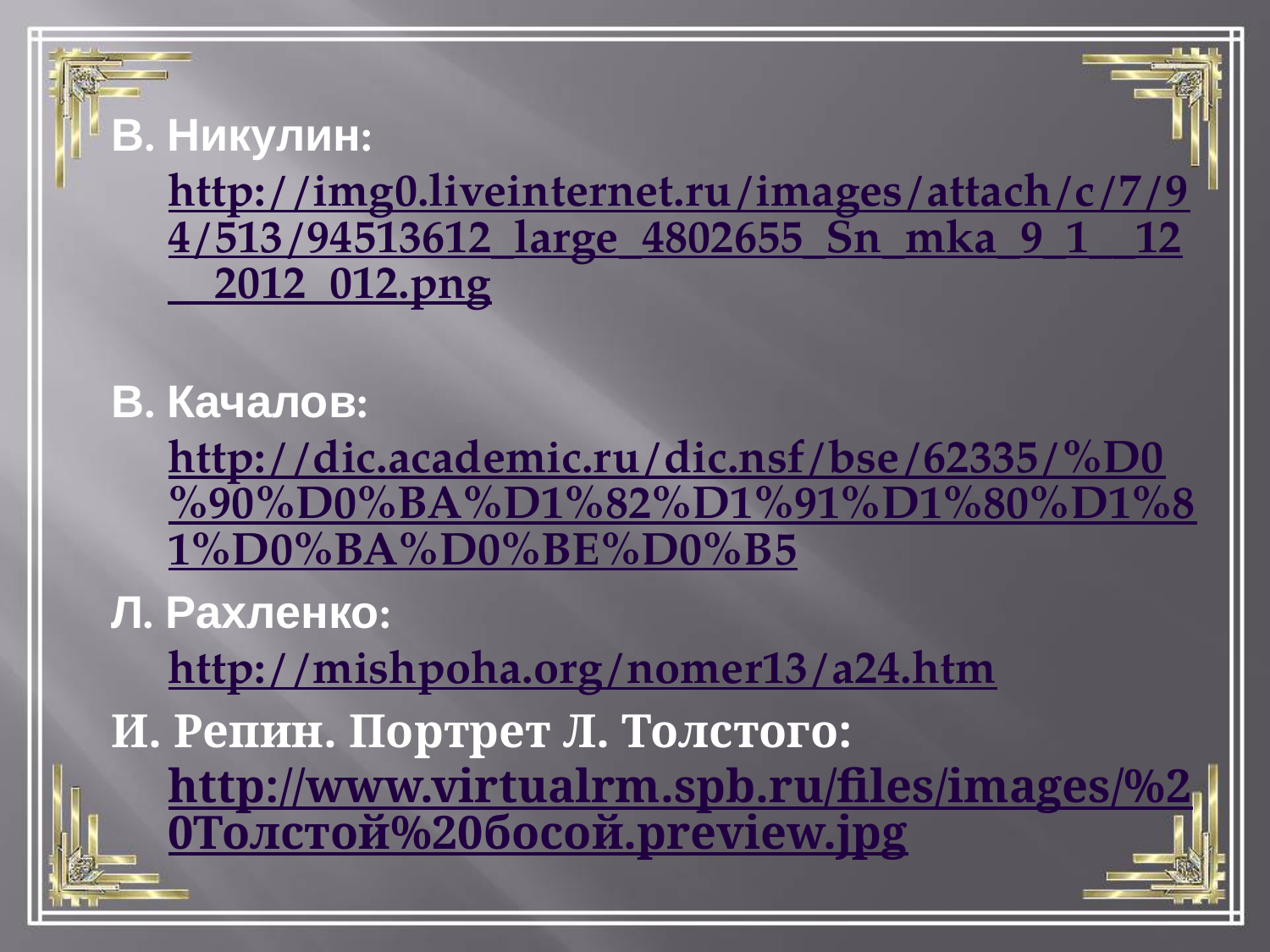

В. Никулин: http://img0.liveinternet.ru/images/attach/c/7/94/513/94513612_large_4802655_Sn_mka_9_1__12__2012_012.png
В. Качалов: http://dic.academic.ru/dic.nsf/bse/62335/%D0%90%D0%BA%D1%82%D1%91%D1%80%D1%81%D0%BA%D0%BE%D0%B5
Л. Рахленко: http://mishpoha.org/nomer13/a24.htm
И. Репин. Портрет Л. Толстого: http://www.virtualrm.spb.ru/files/images/%20Толстой%20босой.preview.jpg